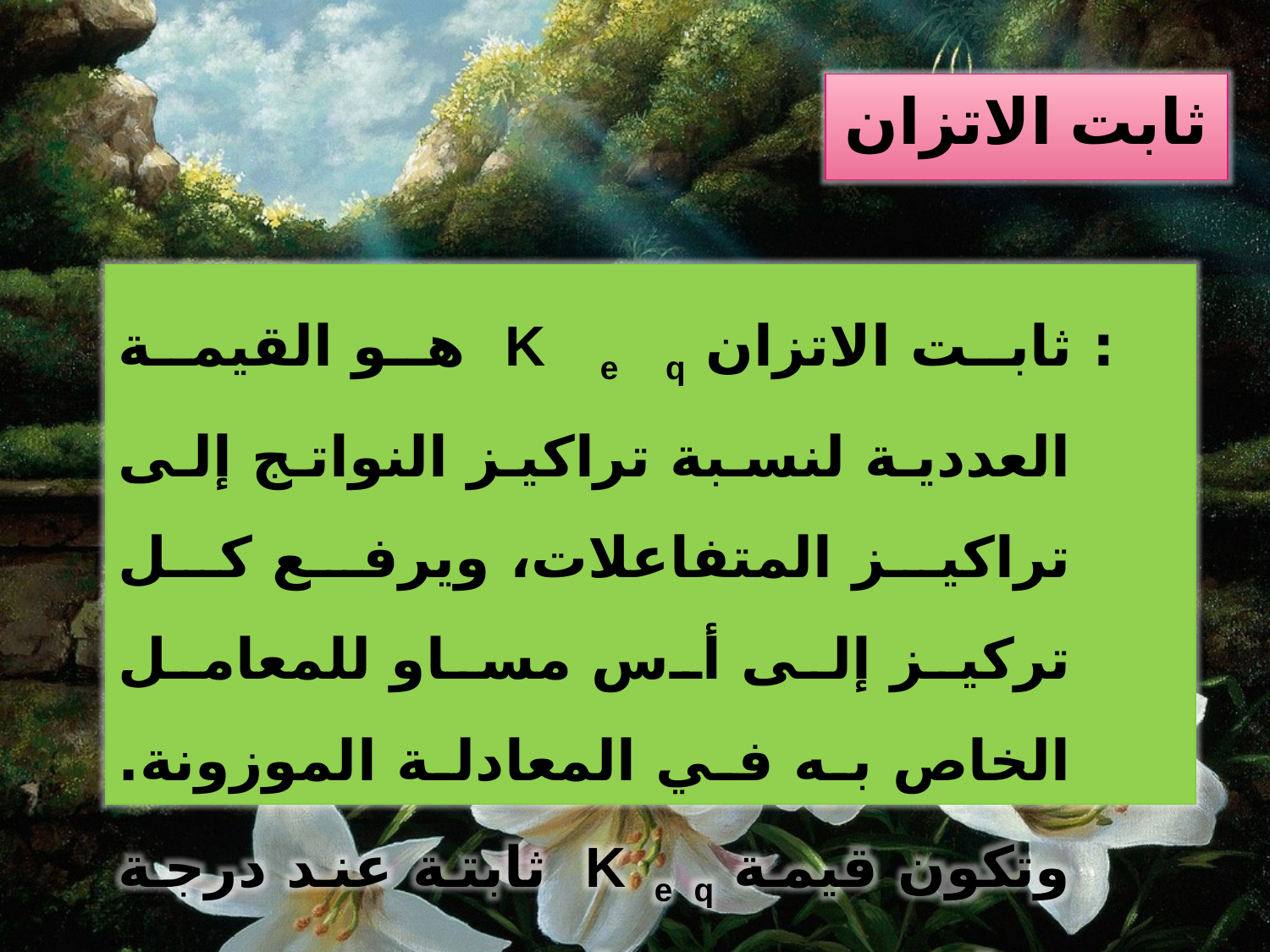

ثابت الاتزان
   : ثابت الاتزان K e q  هو القيمة العددية لنسبة تراكيز النواتج إلى تراكيز المتفاعلات، ويرفع كل تركيز إلى أس مساو للمعامل الخاص به في المعادلة الموزونة. وتكون قيمة K e q  ثابتة عند درجة حرارة معينة فقط.